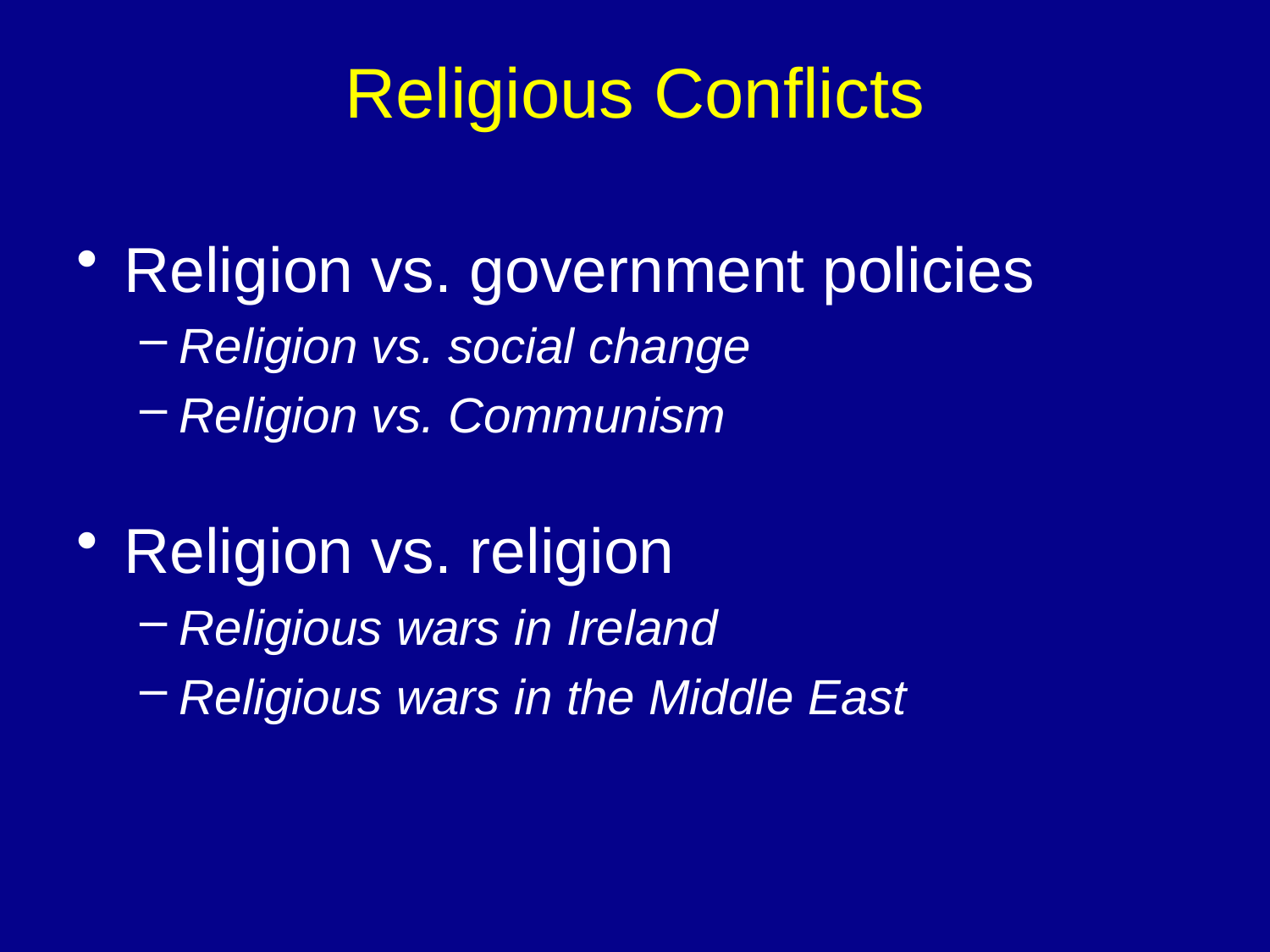

# Religious Conflicts
Religion vs. government policies
Religion vs. social change
Religion vs. Communism

Religion vs. religion
Religious wars in Ireland
Religious wars in the Middle East